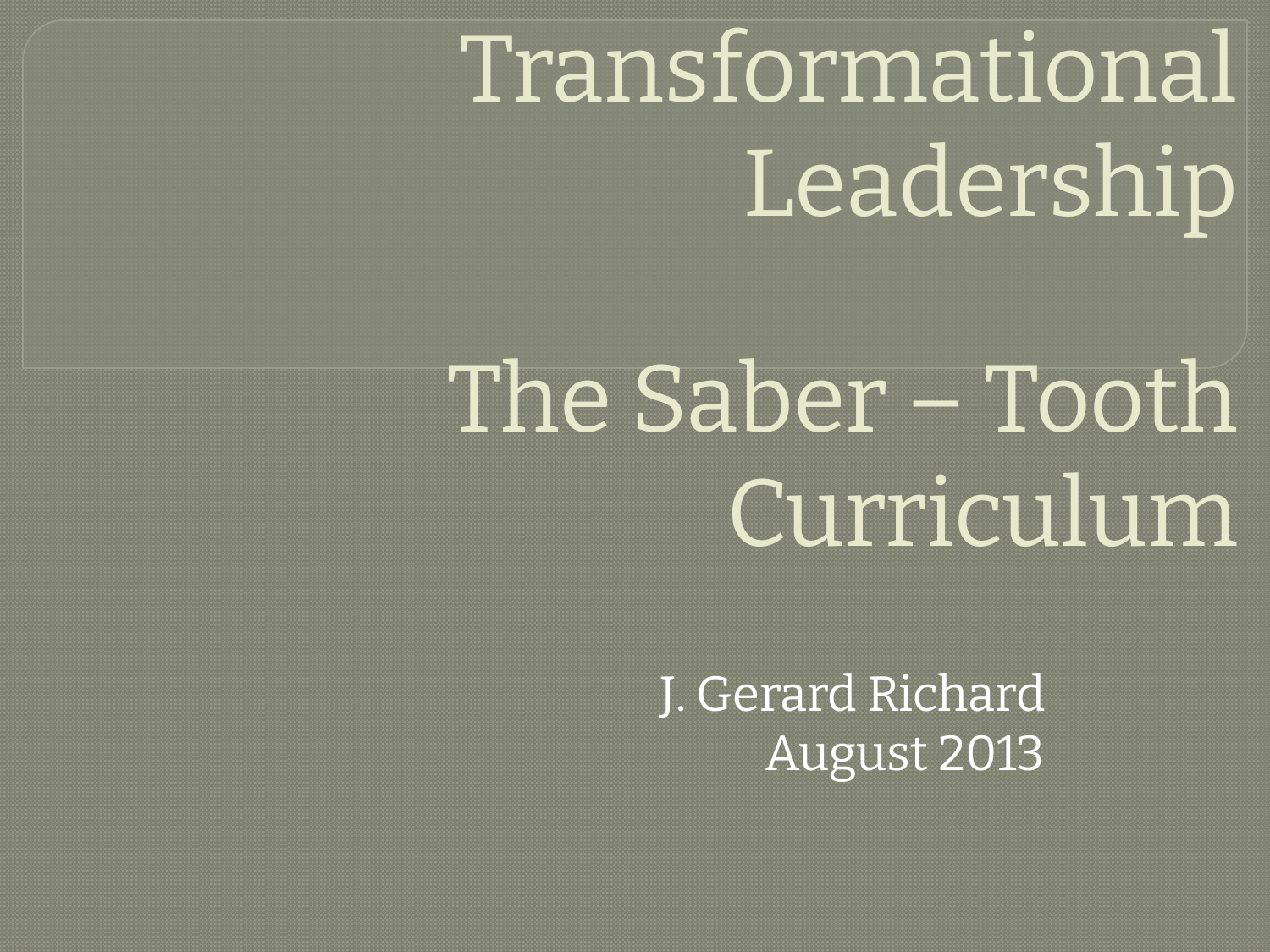

# Transformational Leadership The Saber – Tooth Curriculum
J. Gerard Richard
August 2013